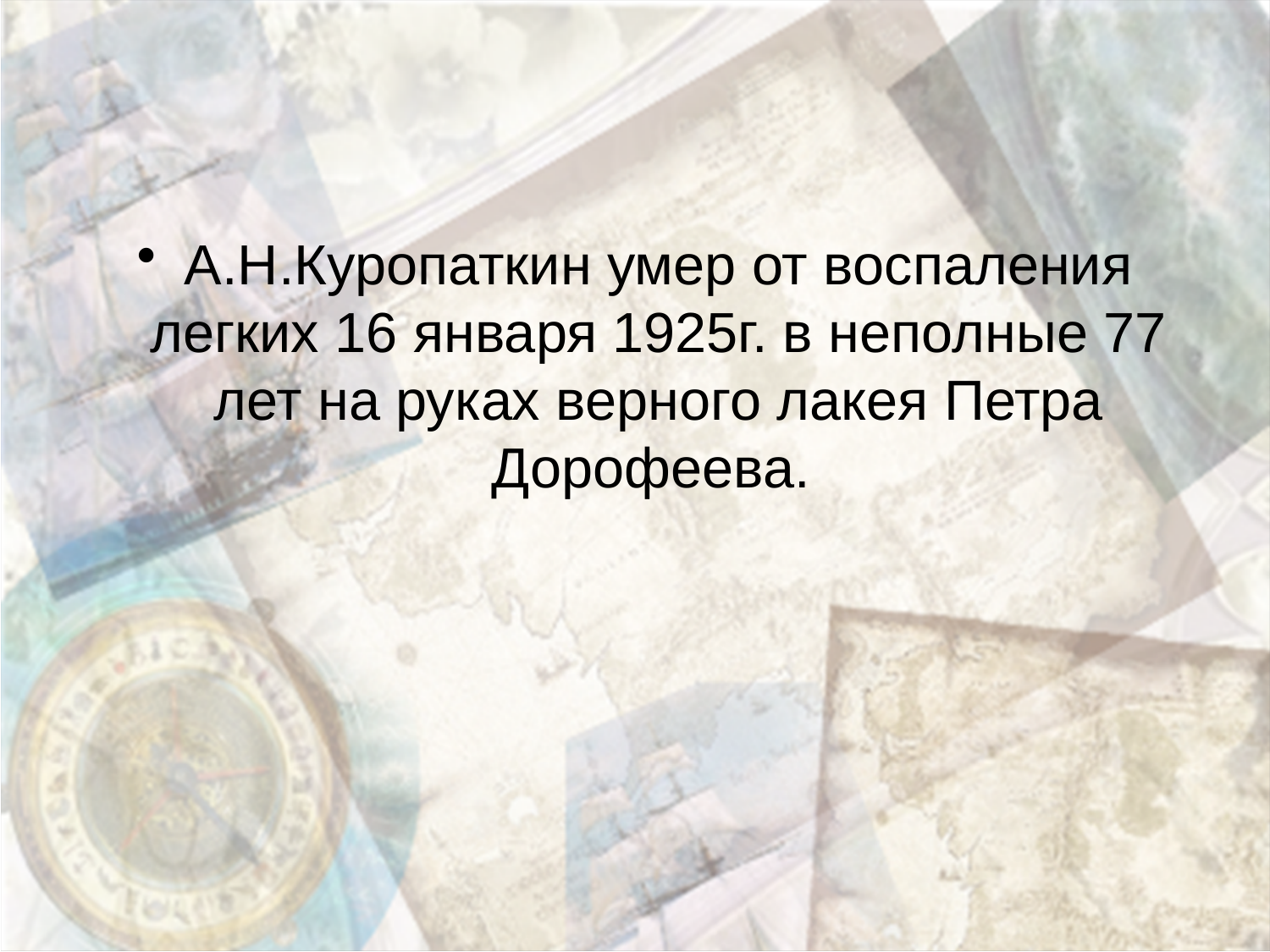

#
А.Н.Куропаткин умер от воспаления легких 16 января 1925г. в неполные 77 лет на руках верного лакея Петра Дорофеева.